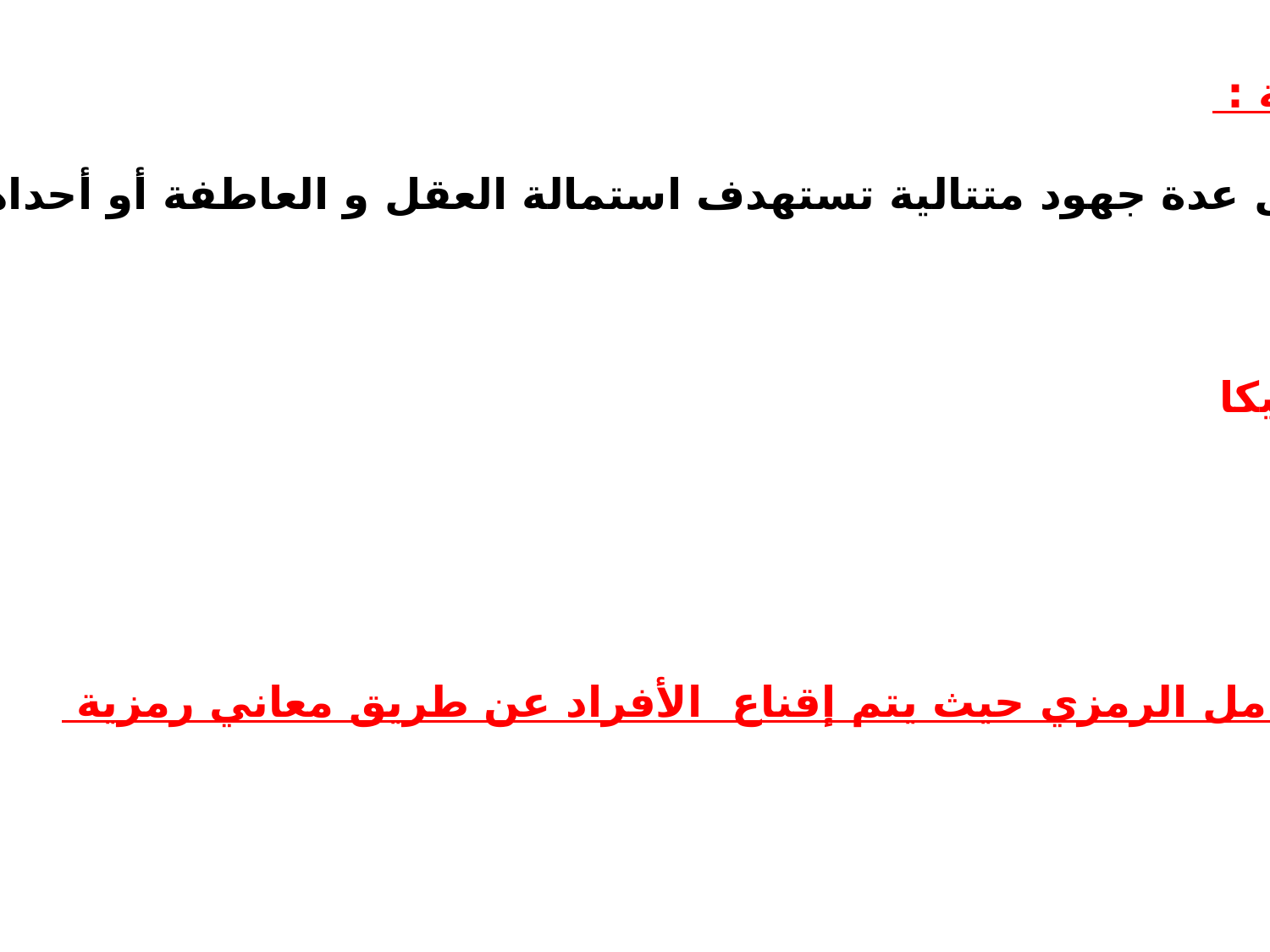

طبيعة العملية الإقناعية :

هي عملية تتم من خلال عدة جهود متتالية تستهدف استمالة العقل و العاطفة أو أحداهما  لدى الفرد المستهلك

بطريقة غير مباشرة .
ِ
الإقناع ليس فعلا ميكانيكا

لذا لا بد من

التخطيط المسبق

يعتمد الإقناع على التعامل الرمزي حيث يتم إقناع  الأفراد عن طريق معاني رمزية